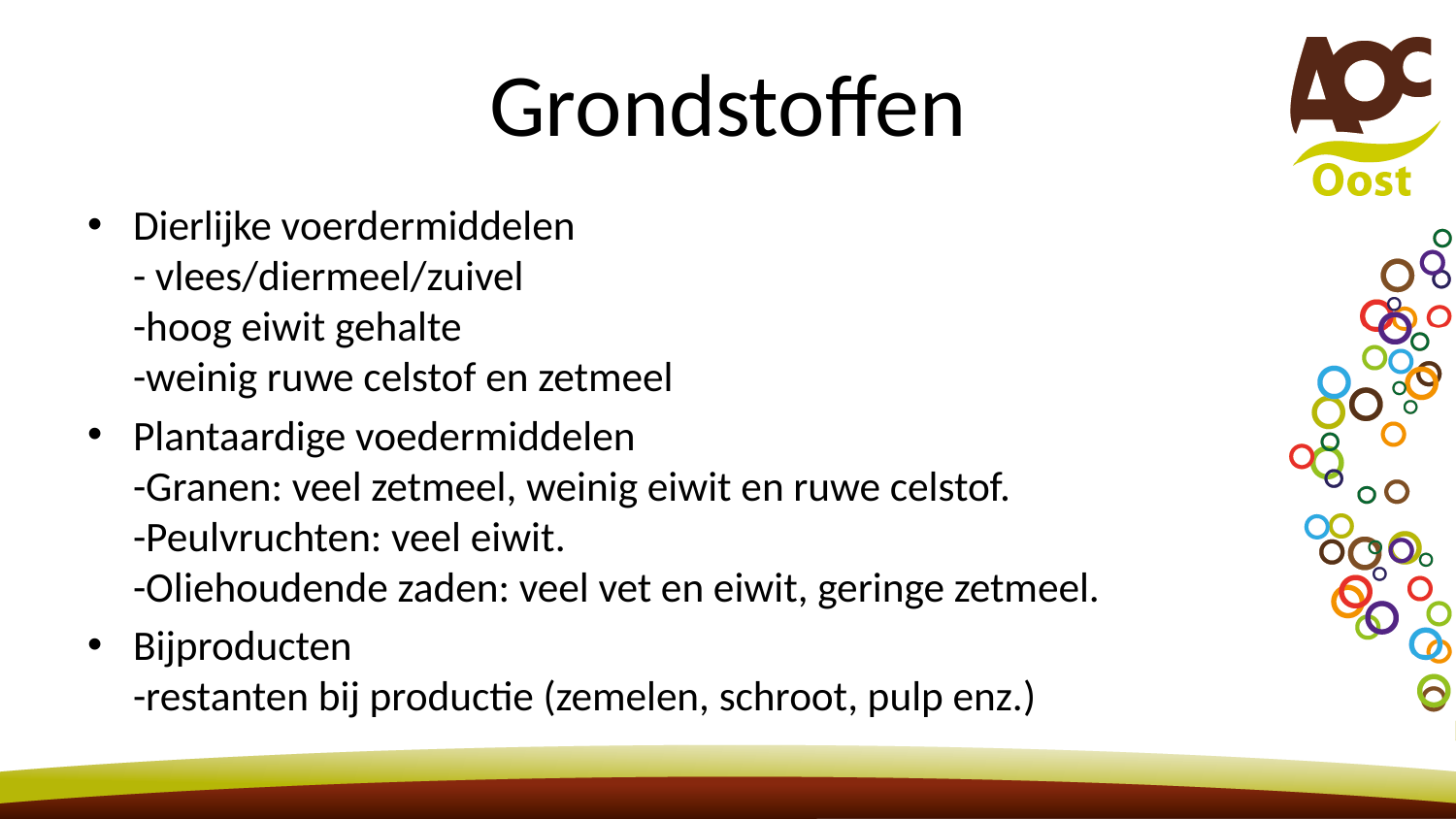

# Grondstoffen
Dierlijke voerdermiddelen
- vlees/diermeel/zuivel
-hoog eiwit gehalte
-weinig ruwe celstof en zetmeel
Plantaardige voedermiddelen
-Granen: veel zetmeel, weinig eiwit en ruwe celstof.
-Peulvruchten: veel eiwit.
-Oliehoudende zaden: veel vet en eiwit, geringe zetmeel.
Bijproducten
-restanten bij productie (zemelen, schroot, pulp enz.)